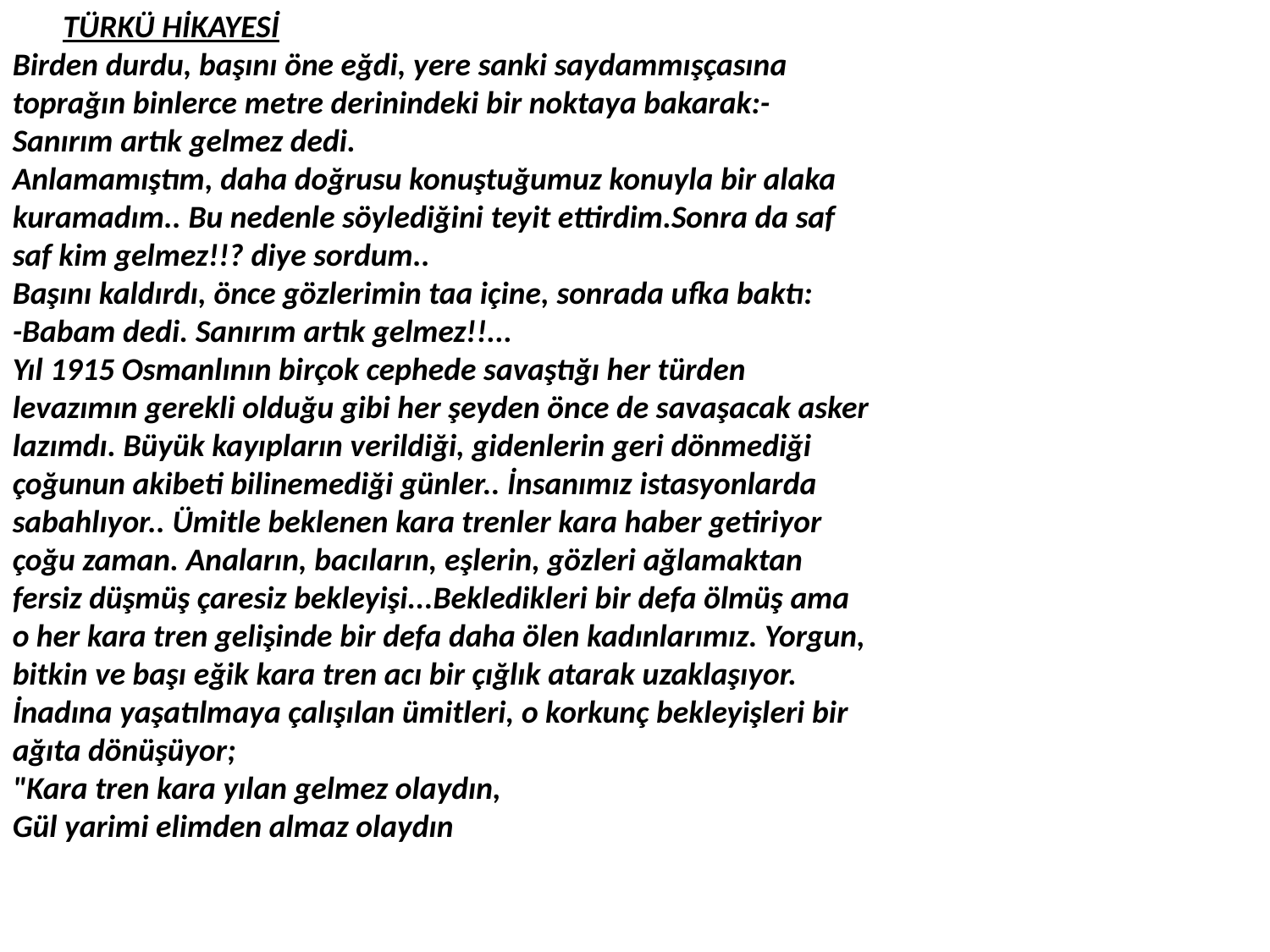

TÜRKÜ HİKAYESİ
Birden durdu, başını öne eğdi, yere sanki saydammışçasına toprağın binlerce metre derinindeki bir noktaya bakarak:-Sanırım artık gelmez dedi.
Anlamamıştım, daha doğrusu konuştuğumuz konuyla bir alaka kuramadım.. Bu nedenle söylediğini teyit ettirdim.Sonra da saf saf kim gelmez!!? diye sordum.. 
Başını kaldırdı, önce gözlerimin taa içine, sonrada ufka baktı:
-Babam dedi. Sanırım artık gelmez!!... 
Yıl 1915 Osmanlının birçok cephede savaştığı her türden levazımın gerekli olduğu gibi her şeyden önce de savaşacak asker lazımdı. Büyük kayıpların verildiği, gidenlerin geri dönmediği çoğunun akibeti bilinemediği günler.. İnsanımız istasyonlarda sabahlıyor.. Ümitle beklenen kara trenler kara haber getiriyor çoğu zaman. Anaların, bacıların, eşlerin, gözleri ağlamaktan fersiz düşmüş çaresiz bekleyişi...Bekledikleri bir defa ölmüş ama o her kara tren gelişinde bir defa daha ölen kadınlarımız. Yorgun, bitkin ve başı eğik kara tren acı bir çığlık atarak uzaklaşıyor. İnadına yaşatılmaya çalışılan ümitleri, o korkunç bekleyişleri bir ağıta dönüşüyor;
"Kara tren kara yılan gelmez olaydın, 
Gül yarimi elimden almaz olaydın